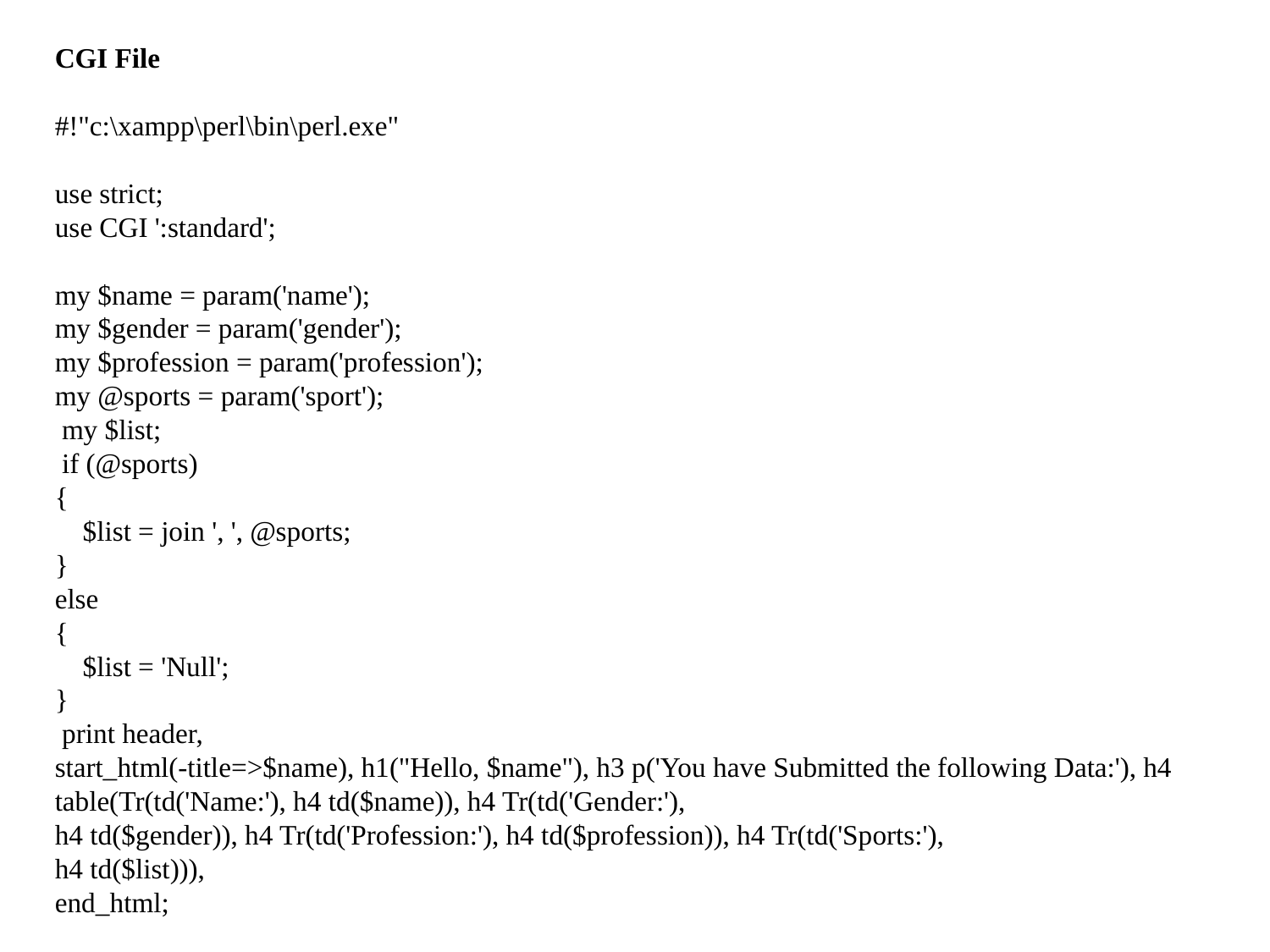

CGI File

#!"c:\xampp\perl\bin\perl.exe"

use strict;
use CGI ':standard';

my $name = param('name');
my $gender = param('gender');
my $profession = param('profession');
my @sports = param('sport');
 my $list;
 if (@sports)
{
    $list = join ', ', @sports;
}
else
{
    $list = 'Null';
}
 print header,
start_html(-title=>$name), h1("Hello, $name"), h3 p('You have Submitted the following Data:'), h4 table(Tr(td('Name:'), h4 td($name)), h4 Tr(td('Gender:'),
h4 td($gender)), h4 Tr(td('Profession:'), h4 td($profession)), h4 Tr(td('Sports:'),
h4 td($list))),
end_html;